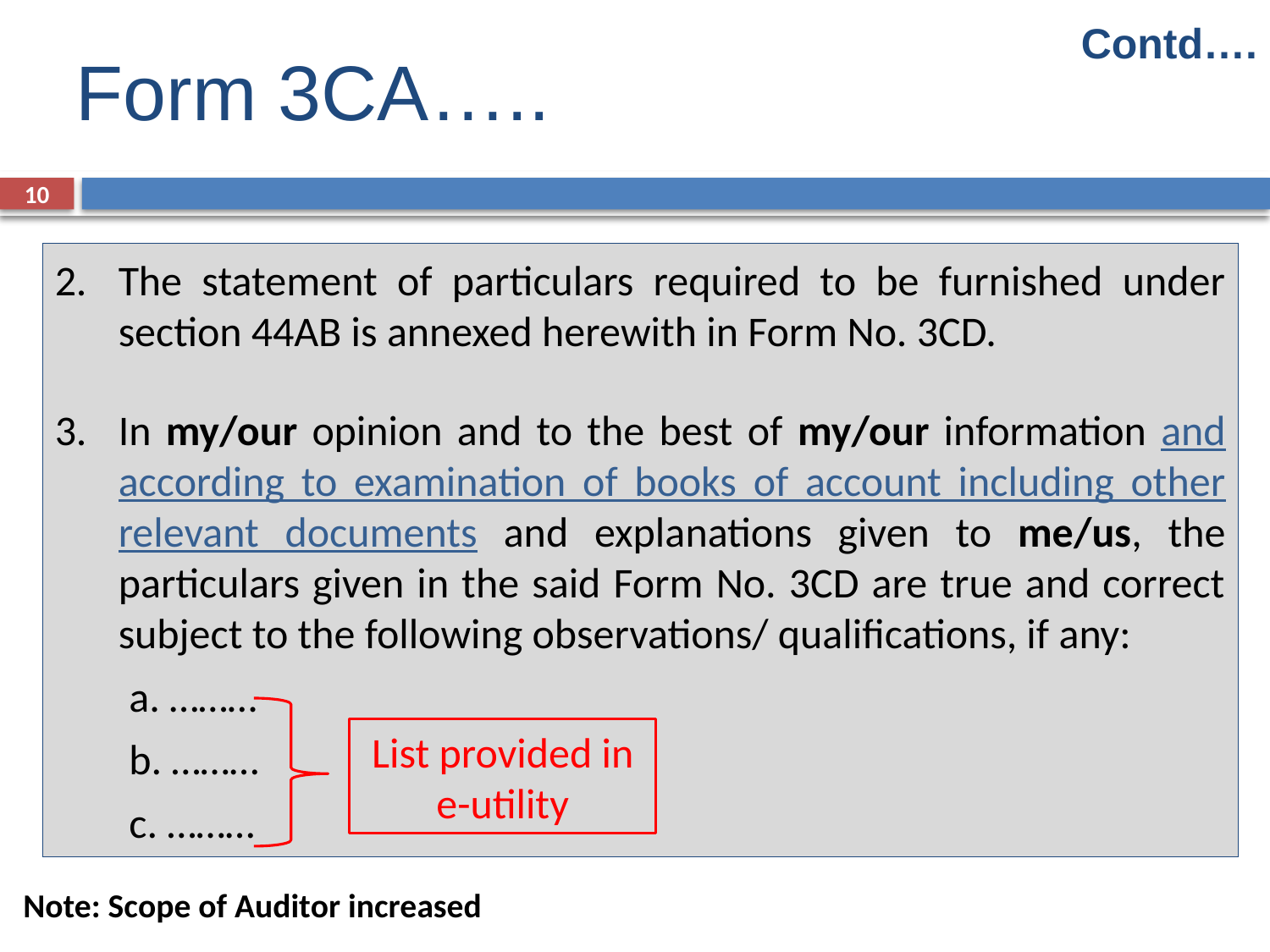

Contd….
# Form 3CA…..
10
The statement of particulars required to be furnished under section 44AB is annexed herewith in Form No. 3CD.

In my/our opinion and to the best of my/our information and according to examination of books of account including other relevant documents and explanations given to me/us, the particulars given in the said Form No. 3CD are true and correct subject to the following observations/ qualifications, if any:
a. ………
b. ………
c. ………

List provided in e-utility
Note: Scope of Auditor increased